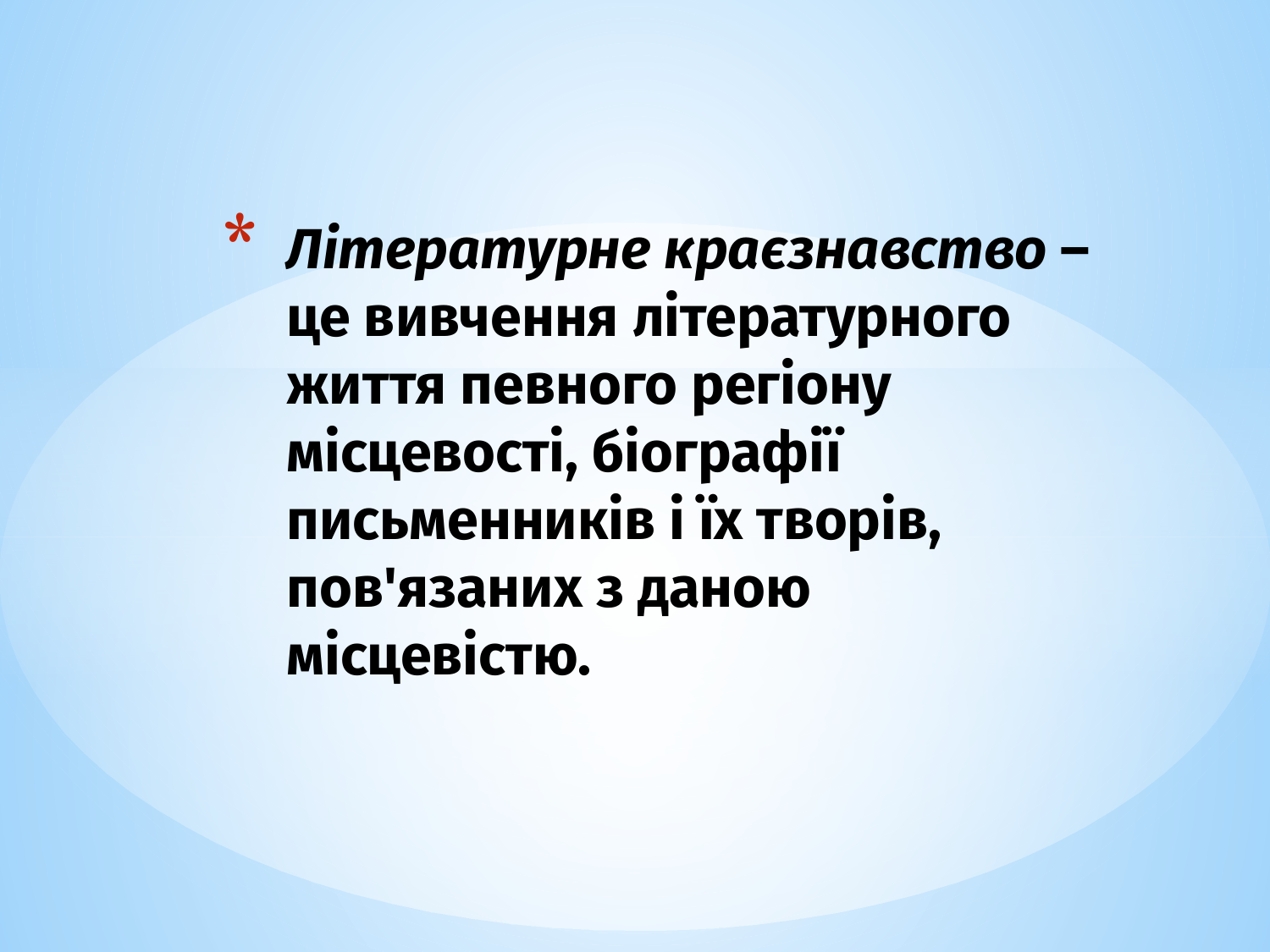

# Літературне краєзнавство – це вивчення літературного життя певного регіону місцевості, біографії письменників і їх творів, пов'язаних з даною місцевістю.